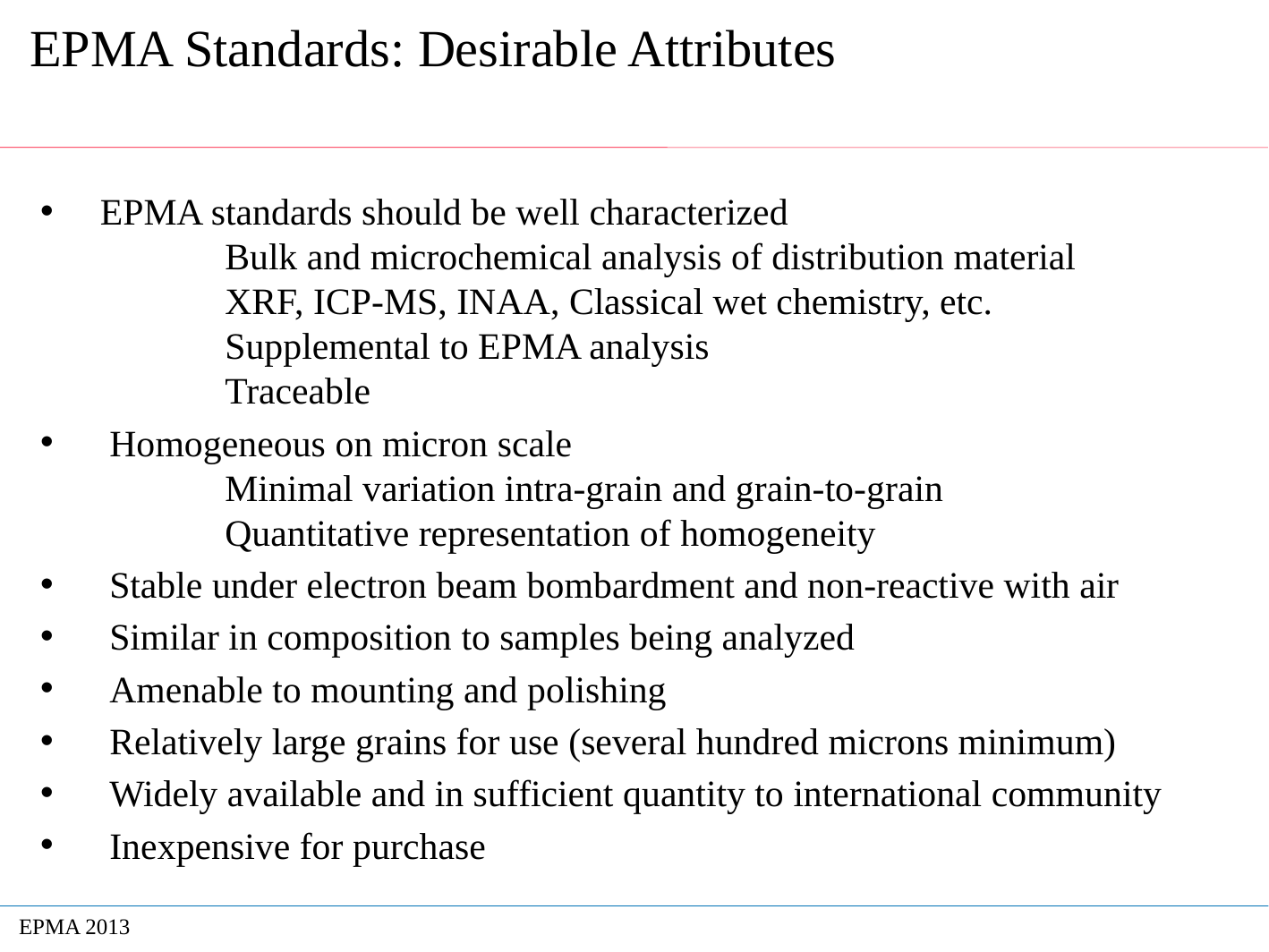

# EPMA Standards: Desirable Attributes
 EPMA standards should be well characterized
	Bulk and microchemical analysis of distribution material
	XRF, ICP-MS, INAA, Classical wet chemistry, etc.
	Supplemental to EPMA analysis
	Traceable
  Homogeneous on micron scale
	Minimal variation intra-grain and grain-to-grain
	Quantitative representation of homogeneity
  Stable under electron beam bombardment and non-reactive with air
  Similar in composition to samples being analyzed
  Amenable to mounting and polishing
  Relatively large grains for use (several hundred microns minimum)
  Widely available and in sufficient quantity to international community
  Inexpensive for purchase
EPMA 2013